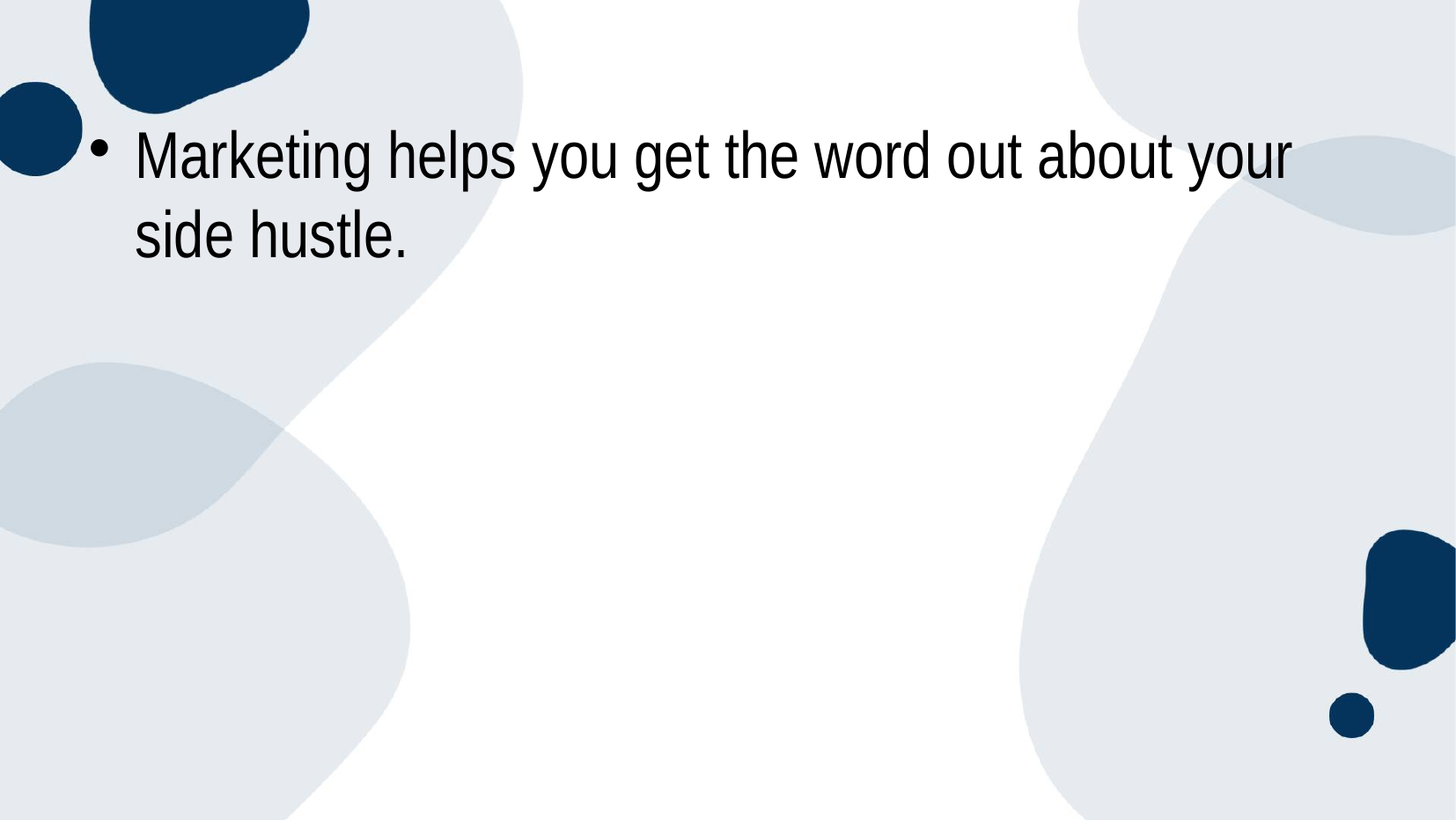

# Marketing helps you get the word out about your side hustle.